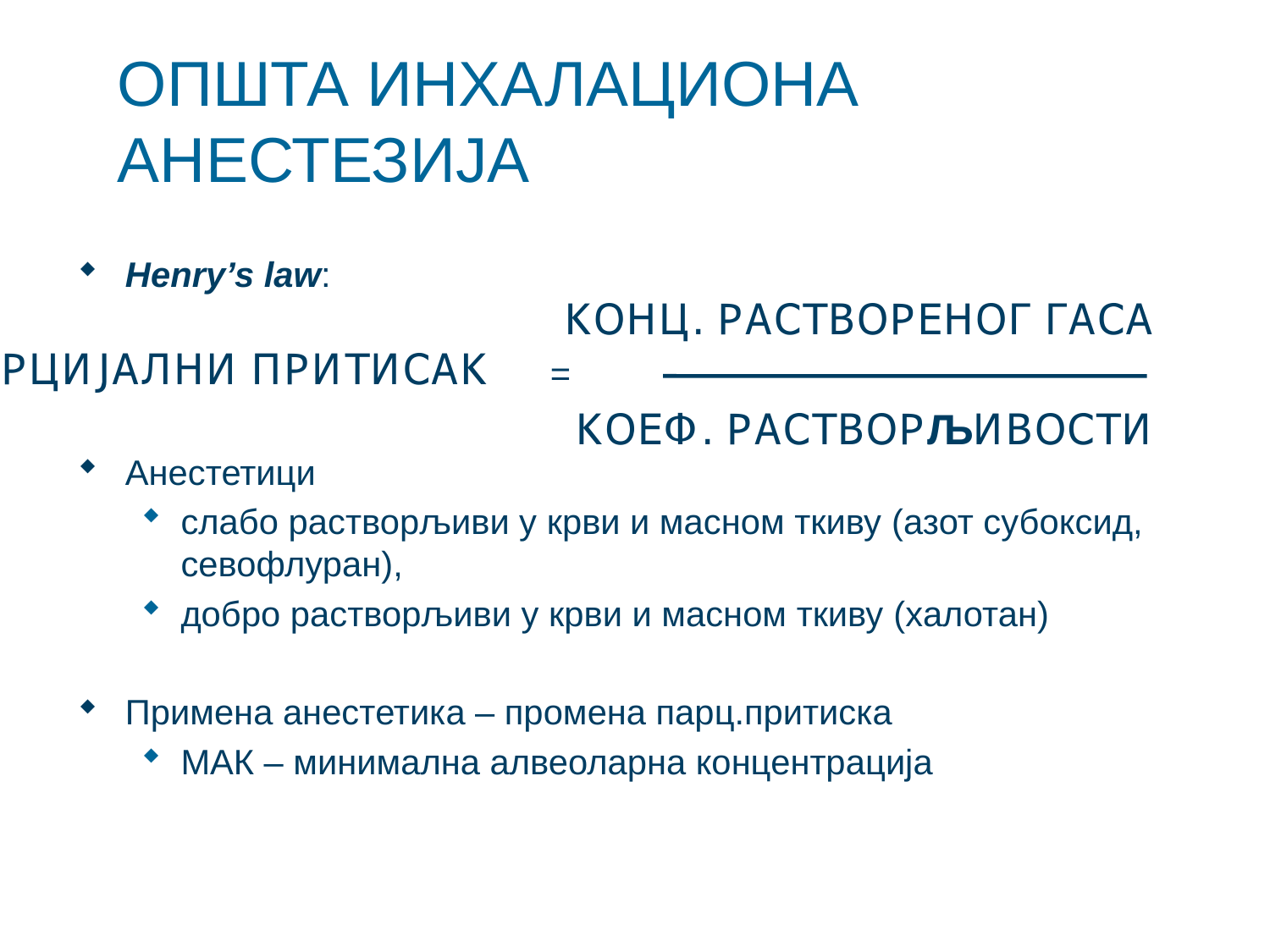

# ОПШТА ИНХАЛАЦИОНА АНЕСТЕЗИЈА
Henry’s law:

                                          =

Анестетици
слабо растворљиви у крви и масном ткиву (азот субоксид, севофлуран),
добро растворљиви у крви и масном ткиву (халотан)

Примена анестетика – промена парц.притиска
МАК – минимална алвеоларна концентрација
КОНЦ. РАСТВОРЕНОГ ГАСА
ПАРЦИЈАЛНИ ПРИТИСАК

КОЕФ. РАСТВОРЉИВОСТИ